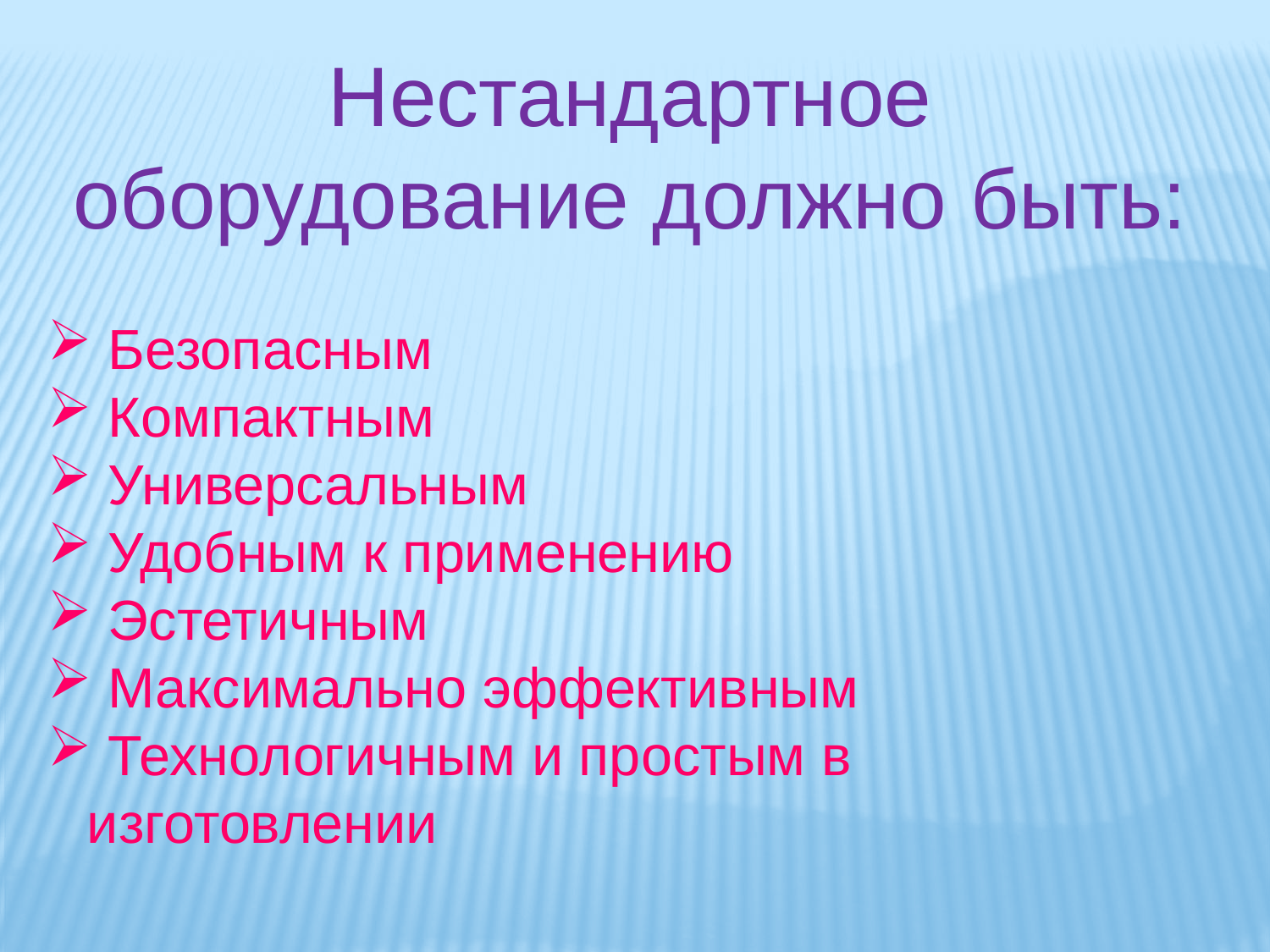

Нестандартное оборудование должно быть:

 Безопасным
 Компактным
 Универсальным
 Удобным к применению
 Эстетичным
 Максимально эффективным
 Технологичным и простым в изготовлении